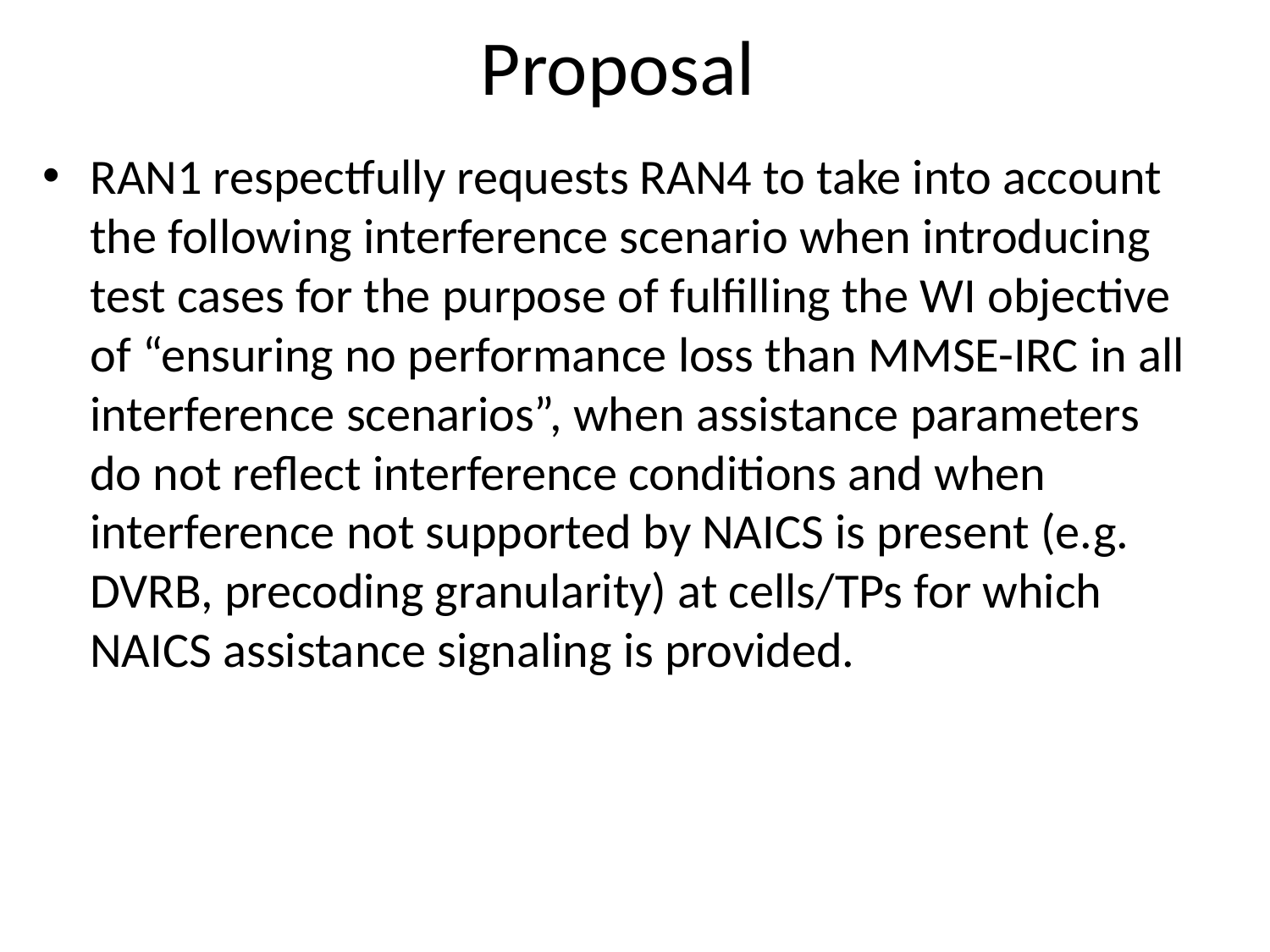

# Proposal
RAN1 respectfully requests RAN4 to take into account the following interference scenario when introducing test cases for the purpose of fulfilling the WI objective of “ensuring no performance loss than MMSE-IRC in all interference scenarios”, when assistance parameters do not reflect interference conditions and when interference not supported by NAICS is present (e.g. DVRB, precoding granularity) at cells/TPs for which NAICS assistance signaling is provided.